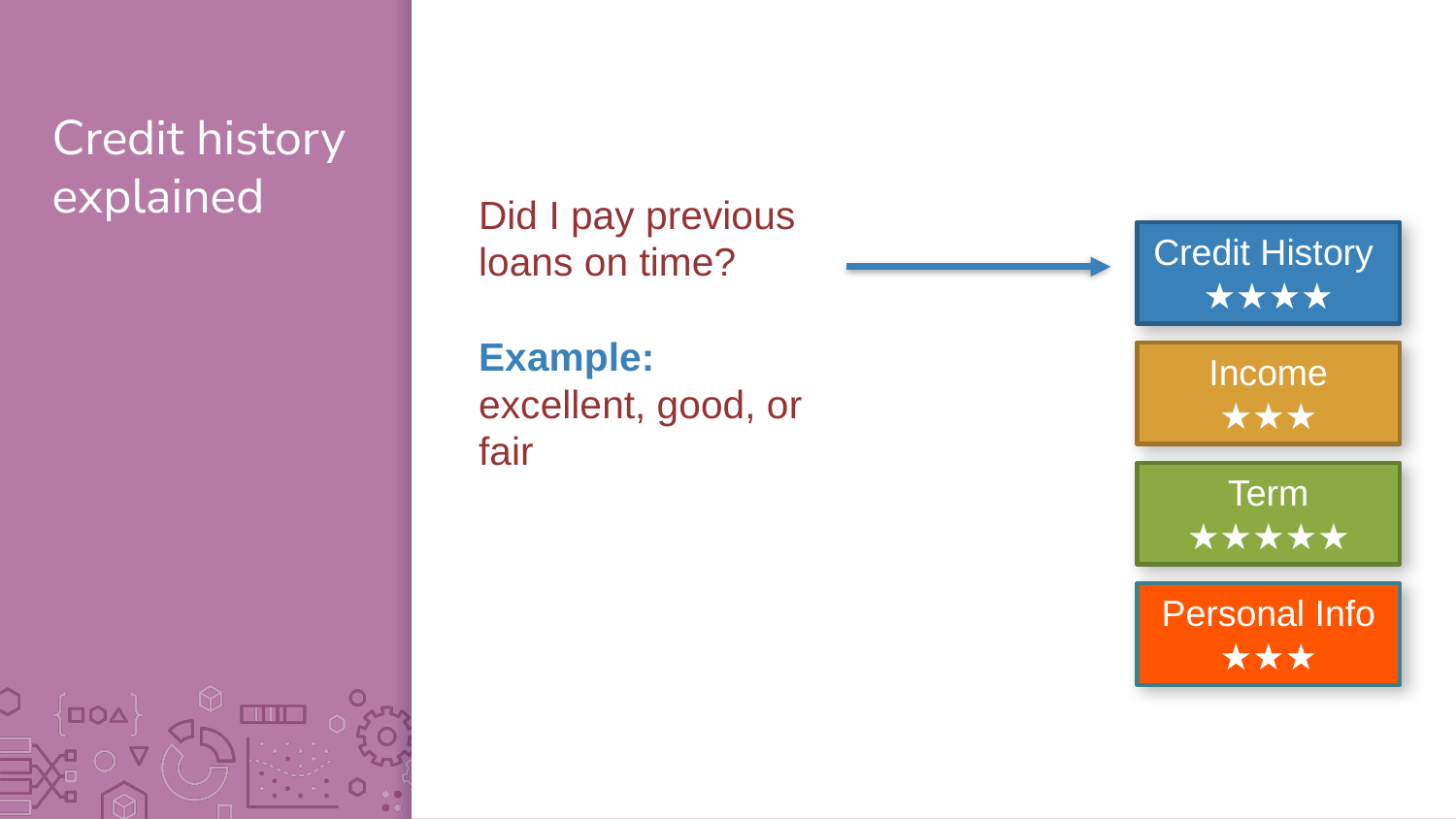

# Credit history explained
Did I pay previous loans on time?

Example: excellent, good, or fair

Credit History
★★★★
Income
★★★
Term
★★★★★
Personal Info
★★★